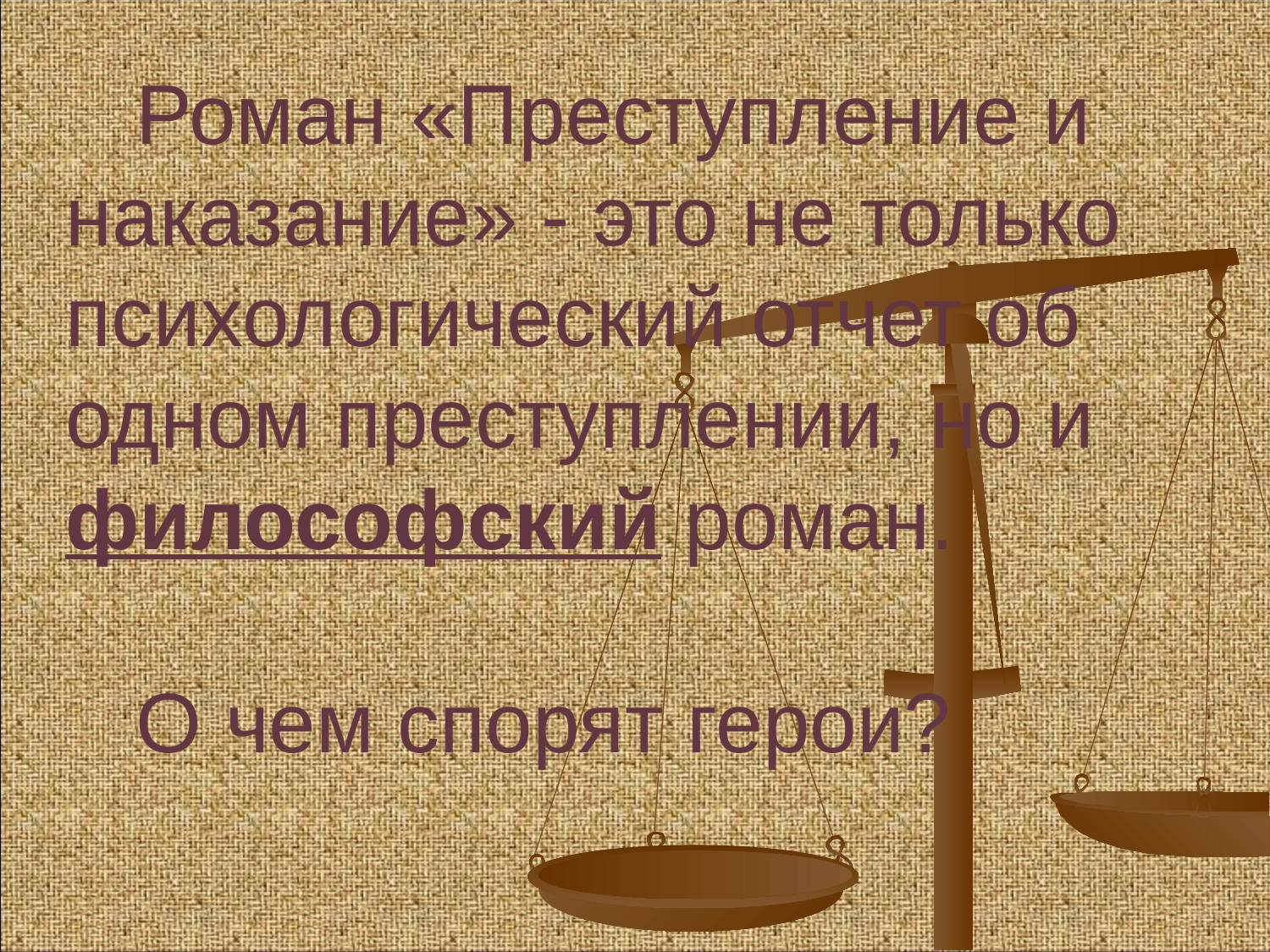

Роман «Преступление и наказание» - это не только психологический отчет об одном преступлении, но и философский роман.
   О чем спорят герои?